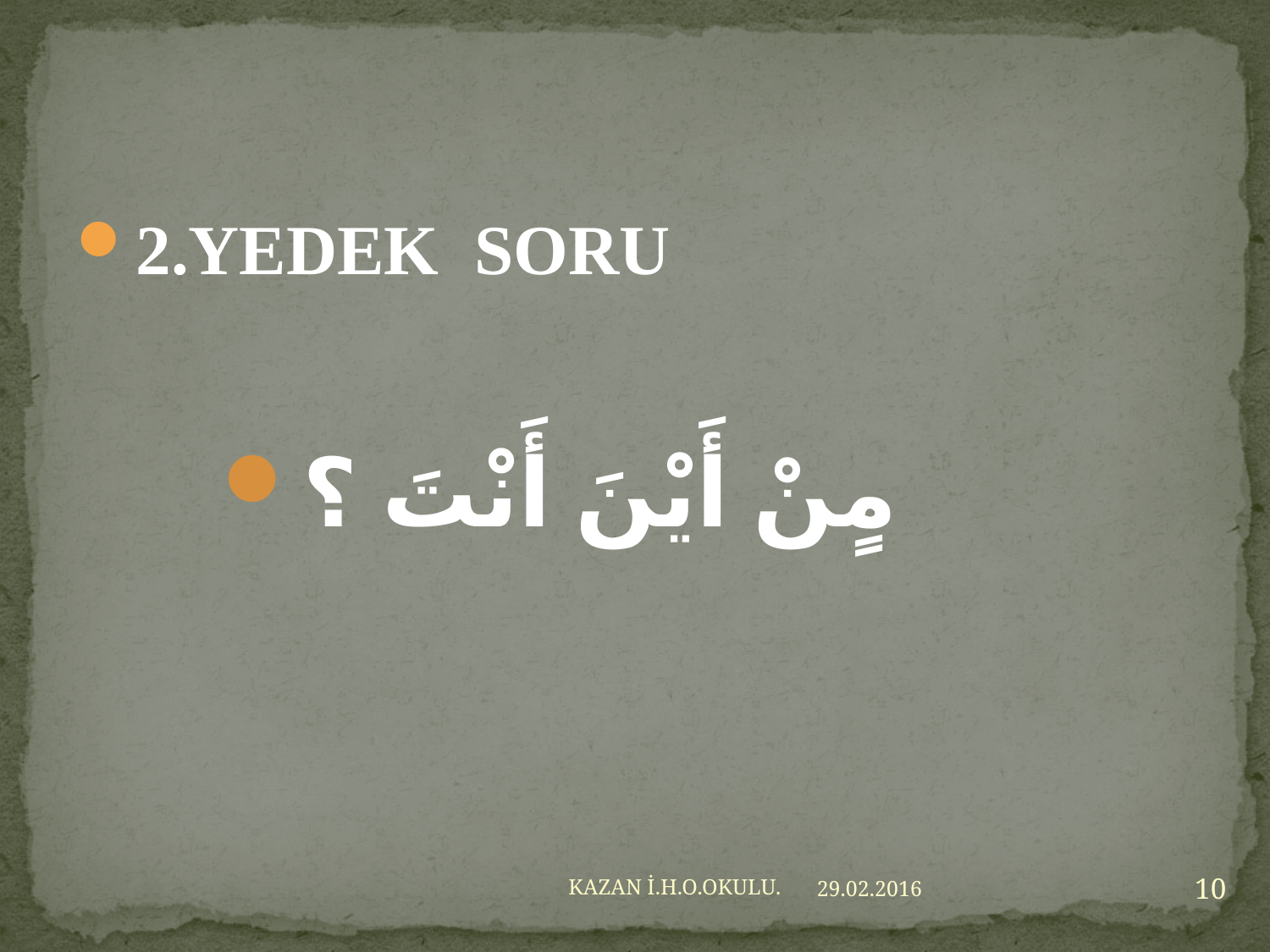

2.YEDEK  SORU

مٍنْ أَيْنَ أَنْتَ ؟

10
KAZAN İ.H.O.OKULU.
29.02.2016